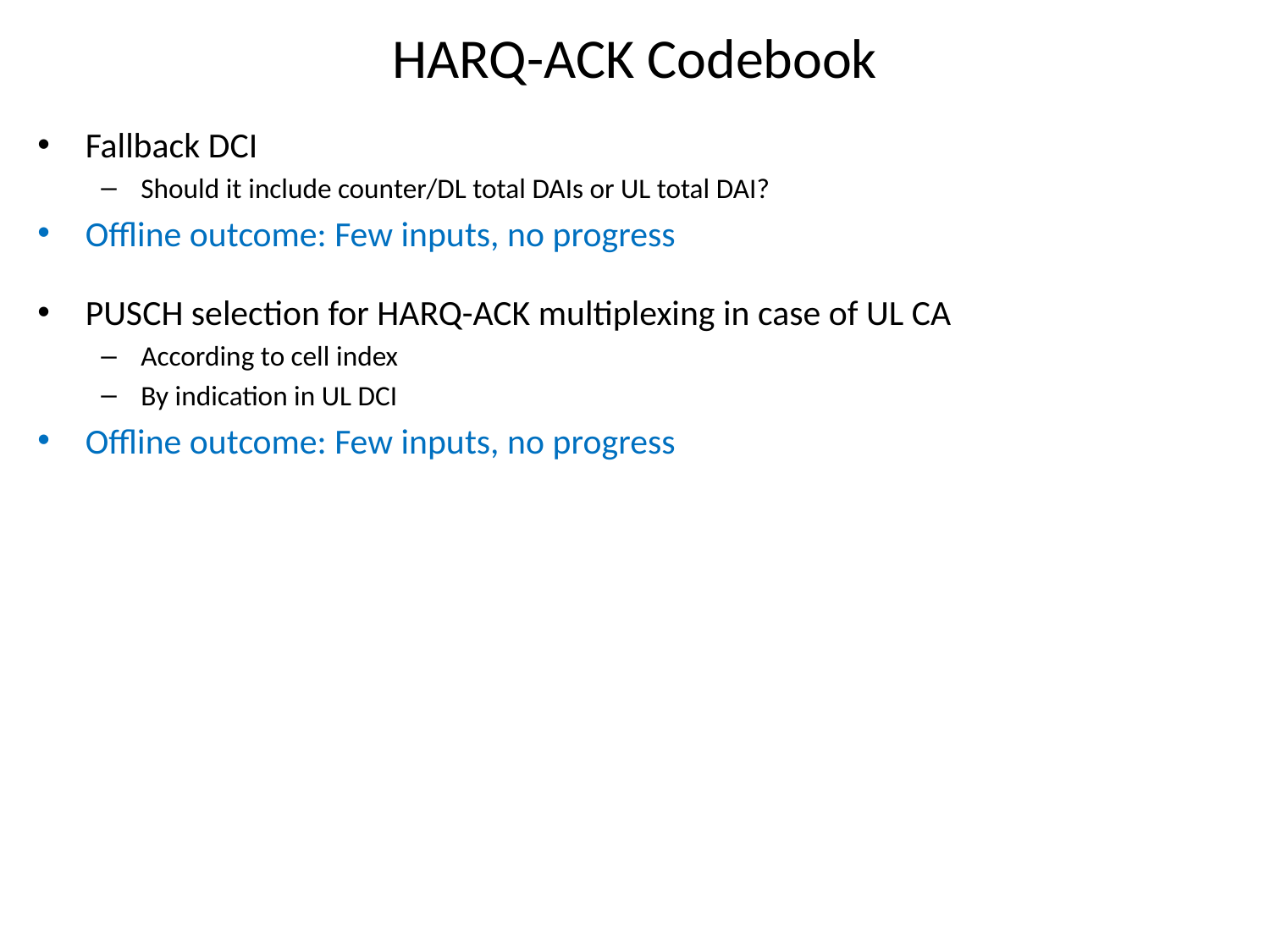

# HARQ-ACK Codebook
Fallback DCI
Should it include counter/DL total DAIs or UL total DAI?
Offline outcome: Few inputs, no progress

PUSCH selection for HARQ-ACK multiplexing in case of UL CA
According to cell index
By indication in UL DCI
Offline outcome: Few inputs, no progress